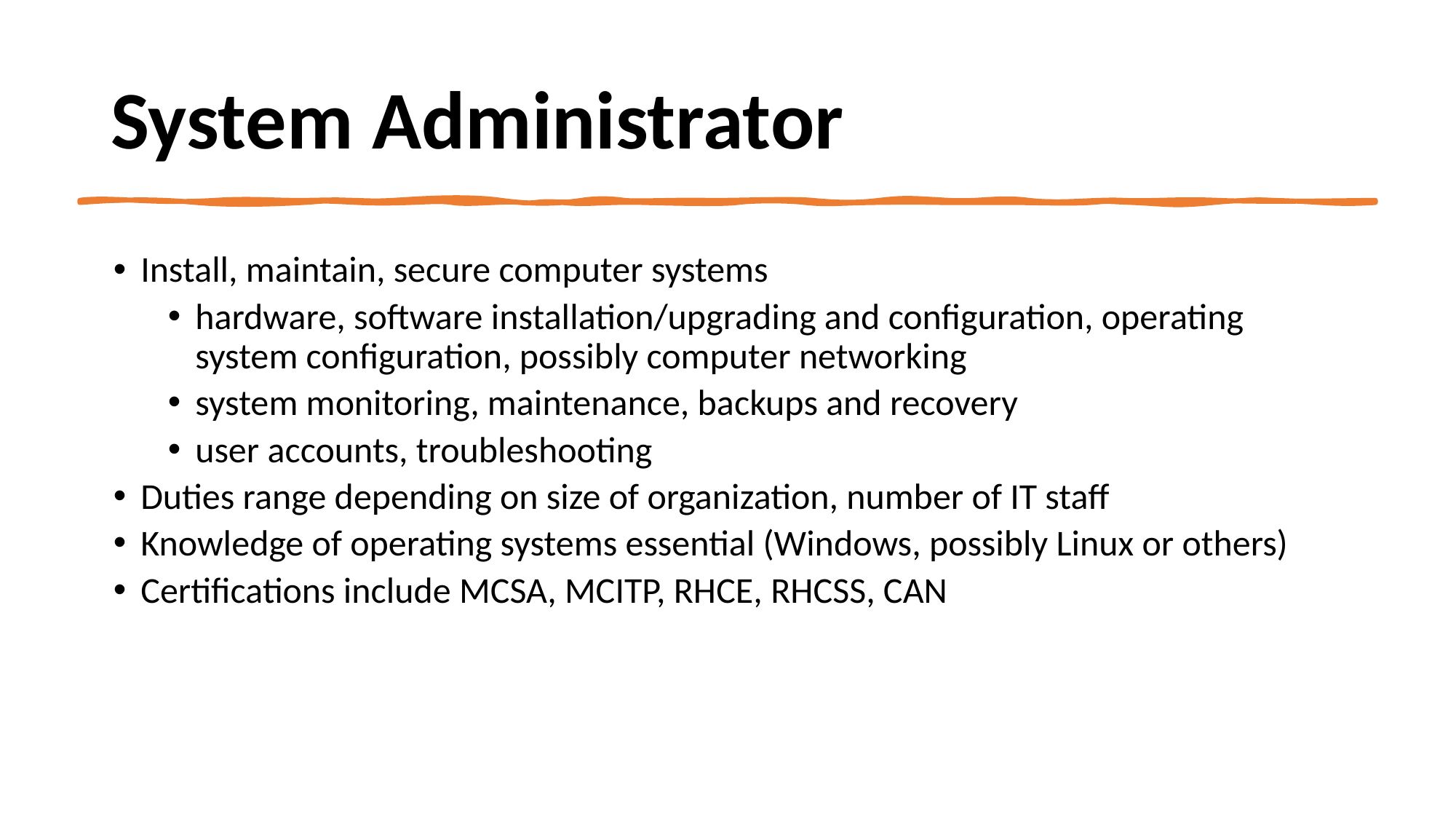

# System Administrator

Install, maintain, secure computer systems
hardware, software installation/upgrading and configuration, operating system configuration, possibly computer networking
system monitoring, maintenance, backups and recovery
user accounts, troubleshooting
Duties range depending on size of organization, number of IT staff
Knowledge of operating systems essential (Windows, possibly Linux or others)
Certifications include MCSA, MCITP, RHCE, RHCSS, CAN